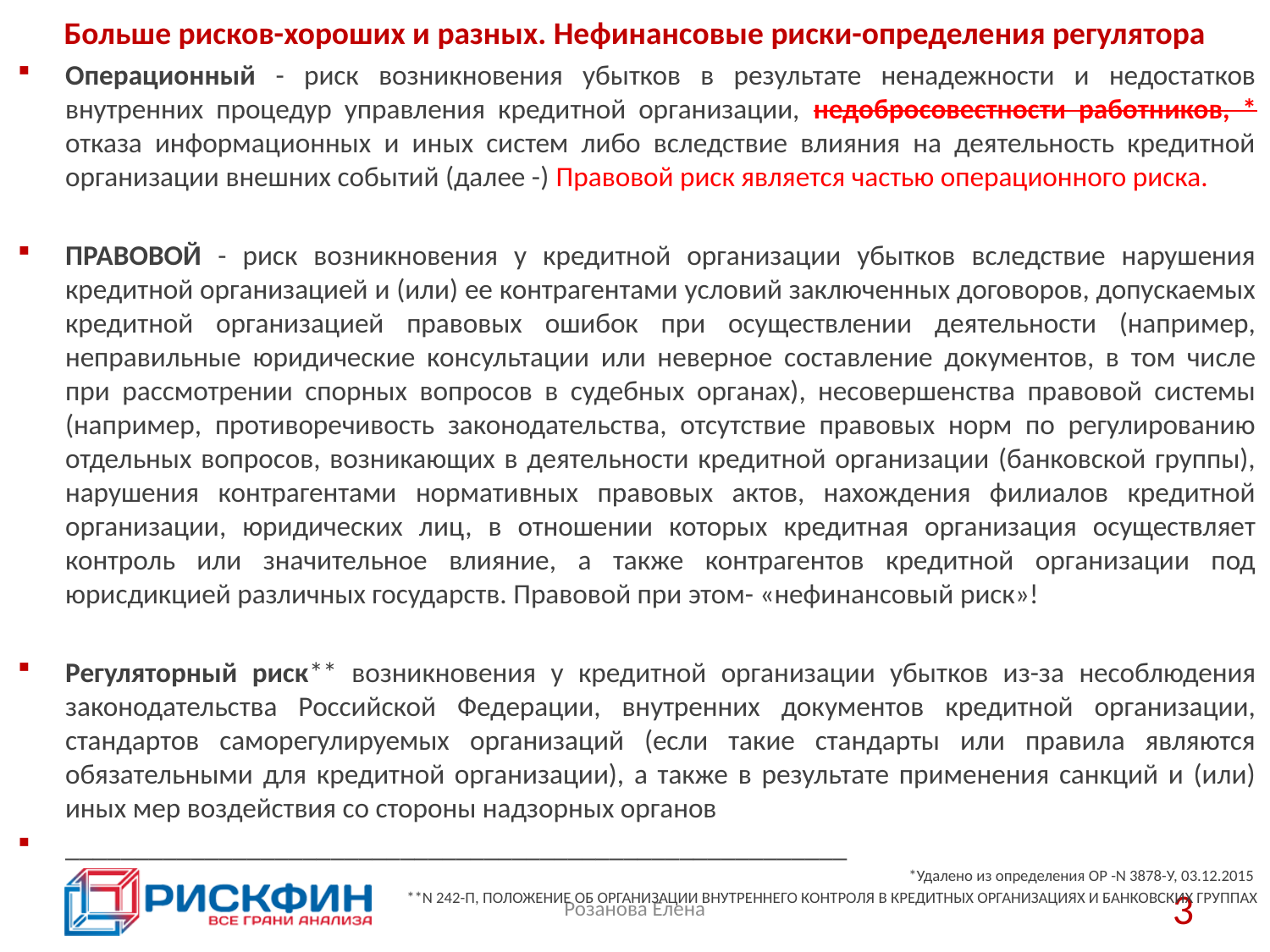

# Больше рисков-хороших и разных. Нефинансовые риски-определения регулятора
Операционный - риск возникновения убытков в результате ненадежности и недостатков внутренних процедур управления кредитной организации, недобросовестности работников, * отказа информационных и иных систем либо вследствие влияния на деятельность кредитной организации внешних событий (далее -) Правовой риск является частью операционного риска.

ПРАВОВОЙ - риск возникновения у кредитной организации убытков вследствие нарушения кредитной организацией и (или) ее контрагентами условий заключенных договоров, допускаемых кредитной организацией правовых ошибок при осуществлении деятельности (например, неправильные юридические консультации или неверное составление документов, в том числе при рассмотрении спорных вопросов в судебных органах), несовершенства правовой системы (например, противоречивость законодательства, отсутствие правовых норм по регулированию отдельных вопросов, возникающих в деятельности кредитной организации (банковской группы), нарушения контрагентами нормативных правовых актов, нахождения филиалов кредитной организации, юридических лиц, в отношении которых кредитная организация осуществляет контроль или значительное влияние, а также контрагентов кредитной организации под юрисдикцией различных государств. Правовой при этом- «нефинансовый риск»!

Регуляторный риск** возникновения у кредитной организации убытков из-за несоблюдения законодательства Российской Федерации, внутренних документов кредитной организации, стандартов саморегулируемых организаций (если такие стандарты или правила являются обязательными для кредитной организации), а также в результате применения санкций и (или) иных мер воздействия со стороны надзорных органов
________________________________________________________
*Удалено из определения ОР -N 3878-У, 03.12.2015
**N 242-П, ПОЛОЖЕНИЕ ОБ ОРГАНИЗАЦИИ ВНУТРЕННЕГО КОНТРОЛЯ В КРЕДИТНЫХ ОРГАНИЗАЦИЯХ И БАНКОВСКИХ ГРУППАХ
Розанова Елена
3